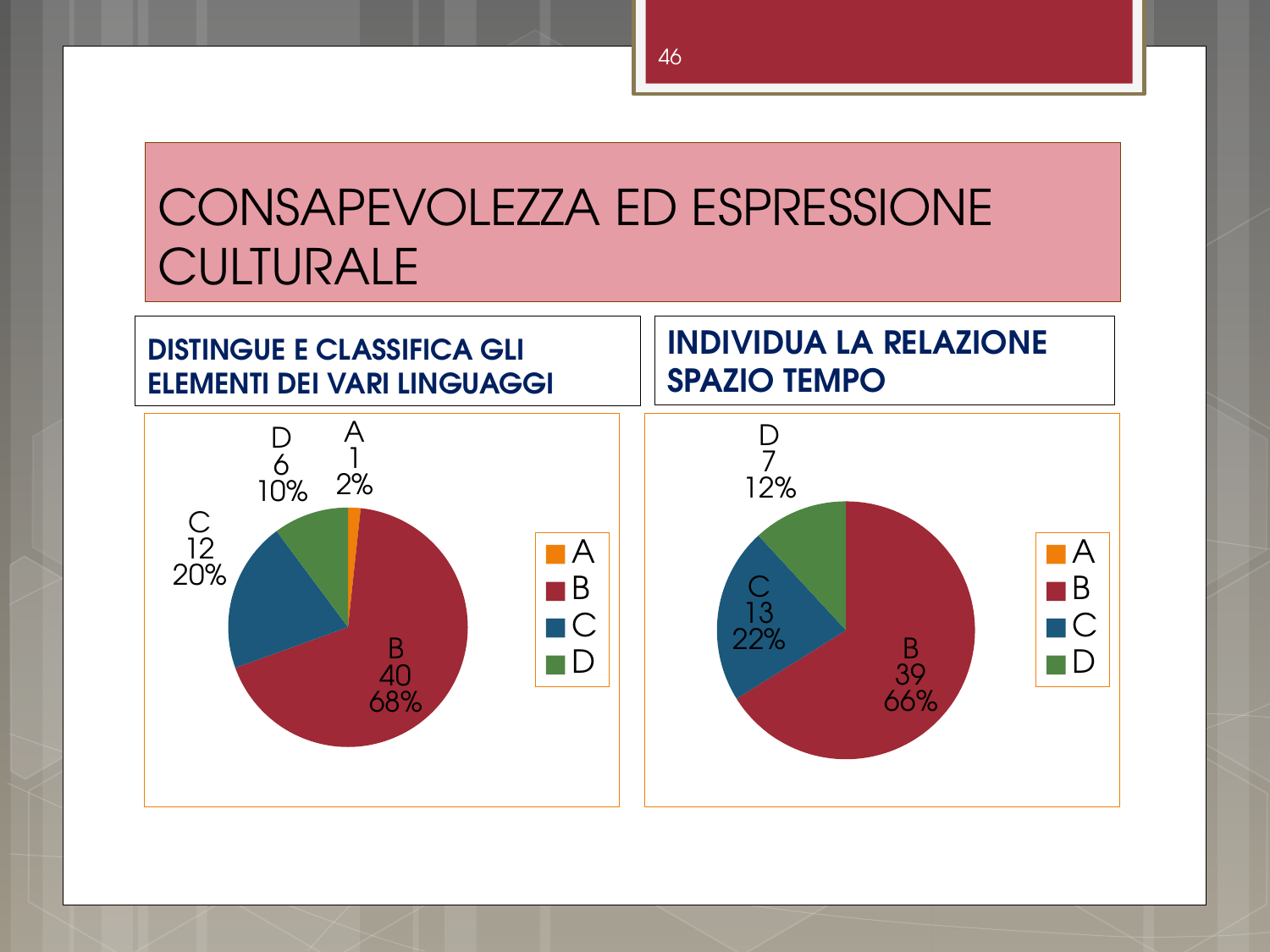

46
# CONSAPEVOLEZZA ED ESPRESSIONE CULTURALE
DISTINGUE E CLASSIFICA GLI ELEMENTI DEI VARI LINGUAGGI
INDIVIDUA LA RELAZIONE SPAZIO TEMPO

### Chart

| Category | Vendite |
|---|---|
| A | 1.0 |
| B | 40.0 |
| C | 12.0 |
| D | 6.0 |

### Chart

| Category | Vendite |
|---|---|
| A | 0.0 |
| B | 39.0 |
| C | 13.0 |
| D | 7.0 |